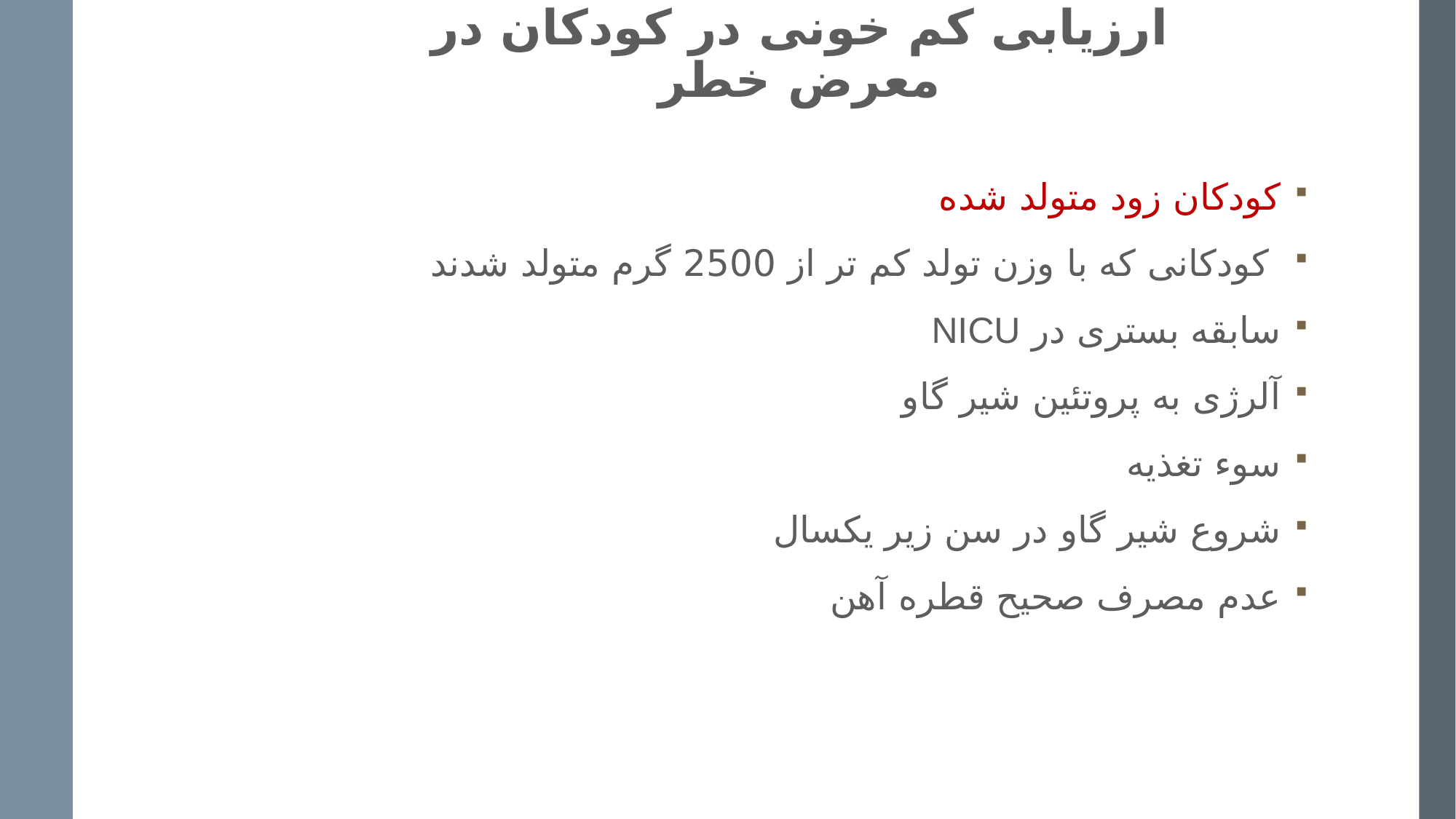

# ارزیابی کم خونی در کودکان در معرض خطر
کودکان زود متولد شده
 کودکانی که با وزن تولد کم تر از 2500 گرم متولد شدند
سابقه بستری در NICU
آلرژی به پروتئین شیر گاو
سوء تغذیه
شروع شیر گاو در سن زیر یکسال
عدم مصرف صحیح قطره آهن